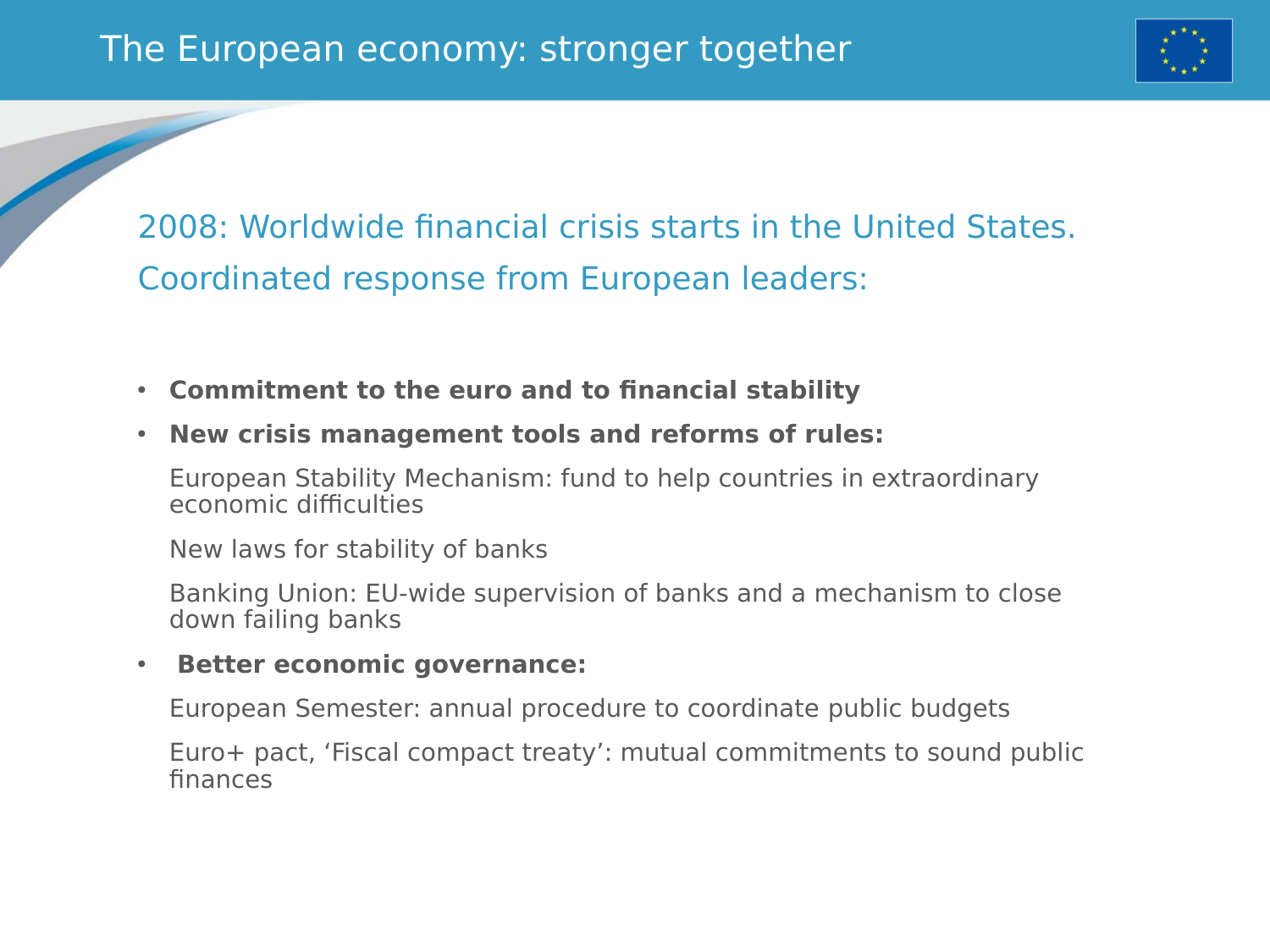

# The European economy: stronger together
2008: Worldwide financial crisis starts in the United States.
Coordinated response from European leaders:

Commitment to the euro and to financial stability
New crisis management tools and reforms of rules:
	European Stability Mechanism: fund to help countries in extraordinary economic difficulties
	New laws for stability of banks
	Banking Union: EU-wide supervision of banks and a mechanism to close down failing banks
Better economic governance:
	European Semester: annual procedure to coordinate public budgets
	Euro+ pact, ‘Fiscal compact treaty’: mutual commitments to sound public finances